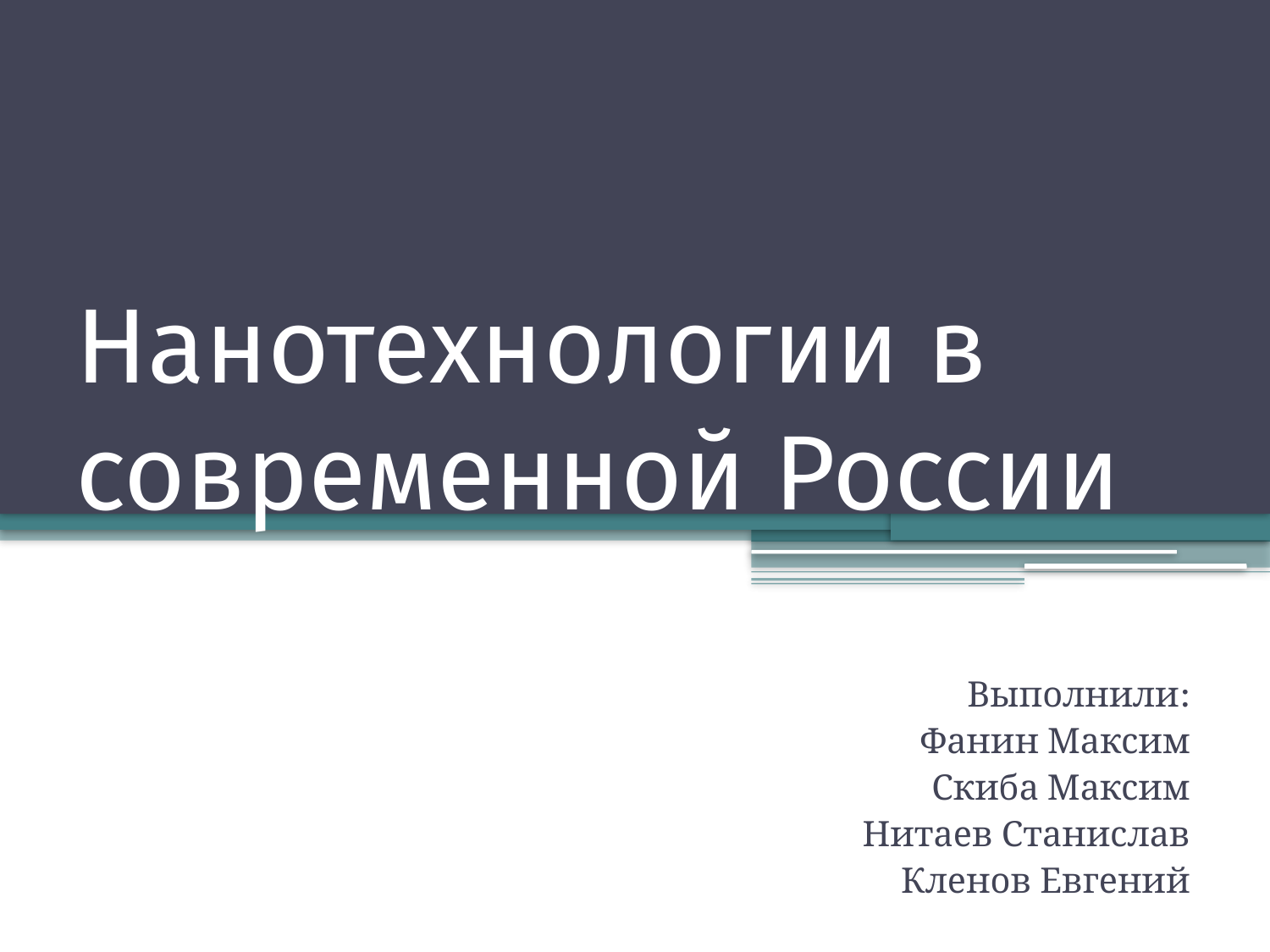

# Нанотехнологии в современной России
Выполнили:
Фанин Максим
Скиба Максим
Нитаев Станислав
Кленов Евгений